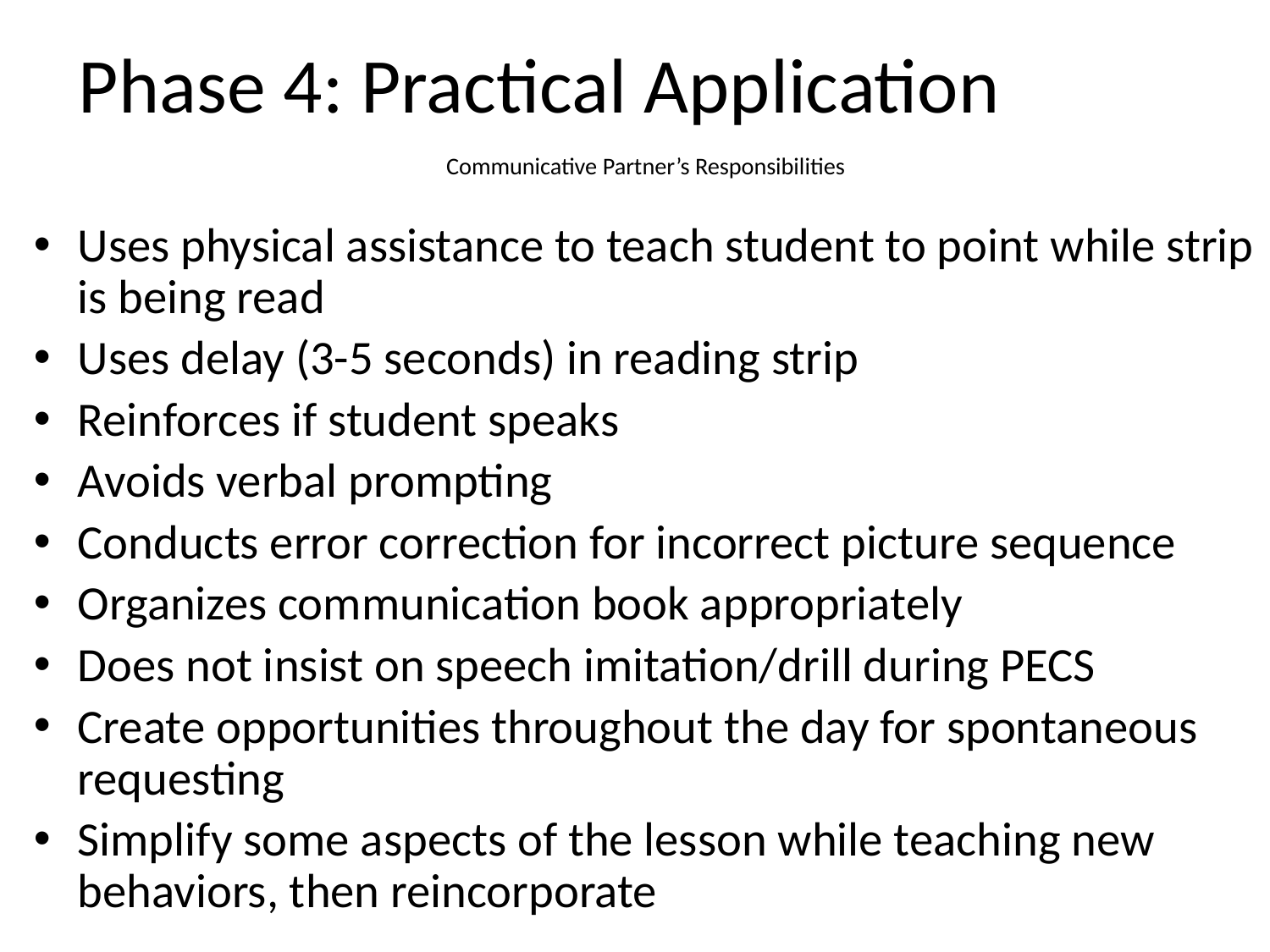

# Phase 4: Practical Application
Communicative Partner’s Responsibilities

Uses physical assistance to teach student to point while strip is being read
Uses delay (3-5 seconds) in reading strip
Reinforces if student speaks
Avoids verbal prompting
Conducts error correction for incorrect picture sequence
Organizes communication book appropriately
Does not insist on speech imitation/drill during PECS
Create opportunities throughout the day for spontaneous requesting
Simplify some aspects of the lesson while teaching new behaviors, then reincorporate